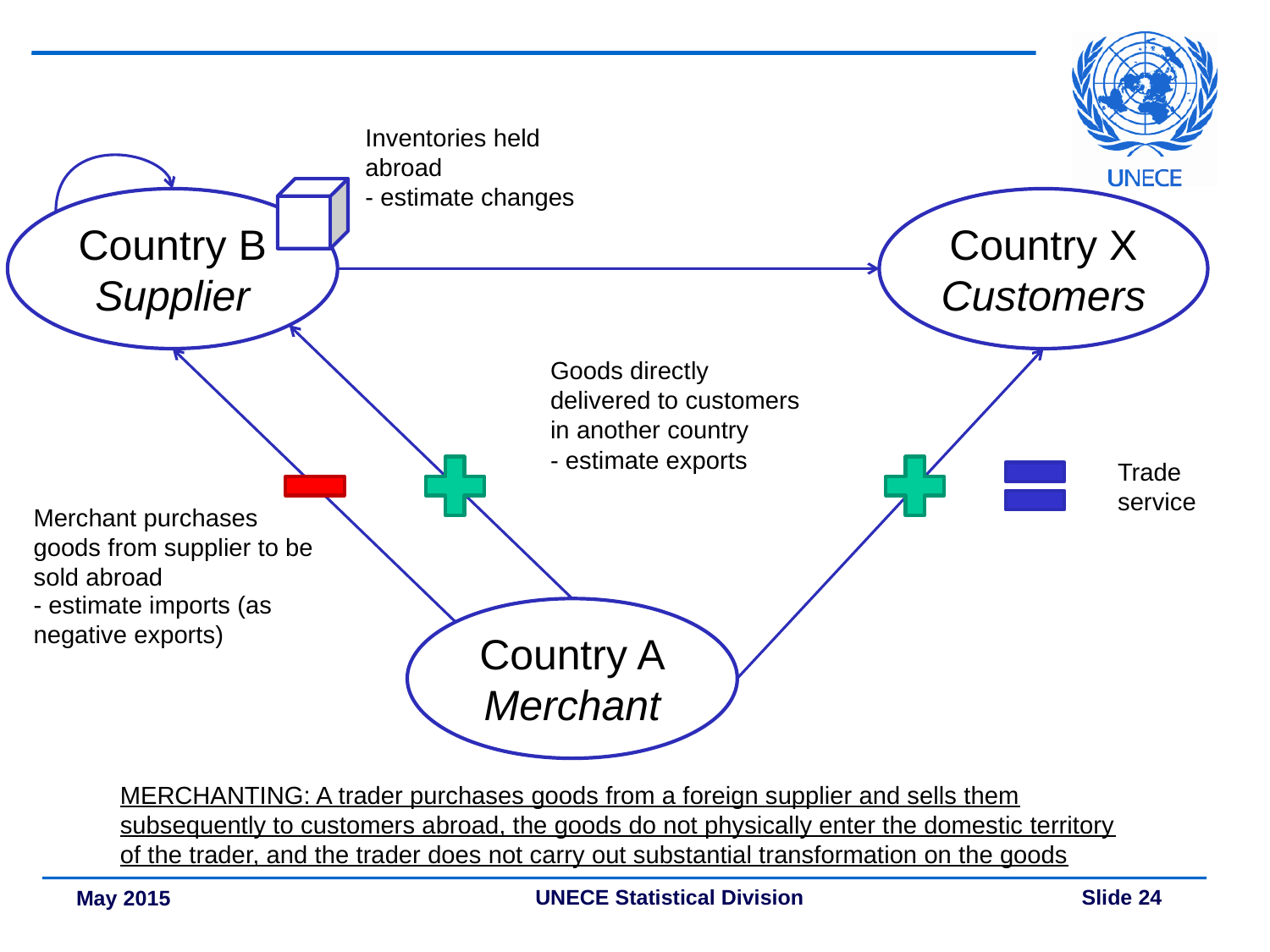

Inventories held abroad
- estimate changes

Country B
Supplier
Country X
Customers
Goods directly delivered to customers in another country
- estimate exports

Trade service
Merchant purchases goods from supplier to be sold abroad
- estimate imports (as negative exports)
Country A Merchant
MERCHANTING: A trader purchases goods from a foreign supplier and sells them subsequently to customers abroad, the goods do not physically enter the domestic territory of the trader, and the trader does not carry out substantial transformation on the goods
May 2015